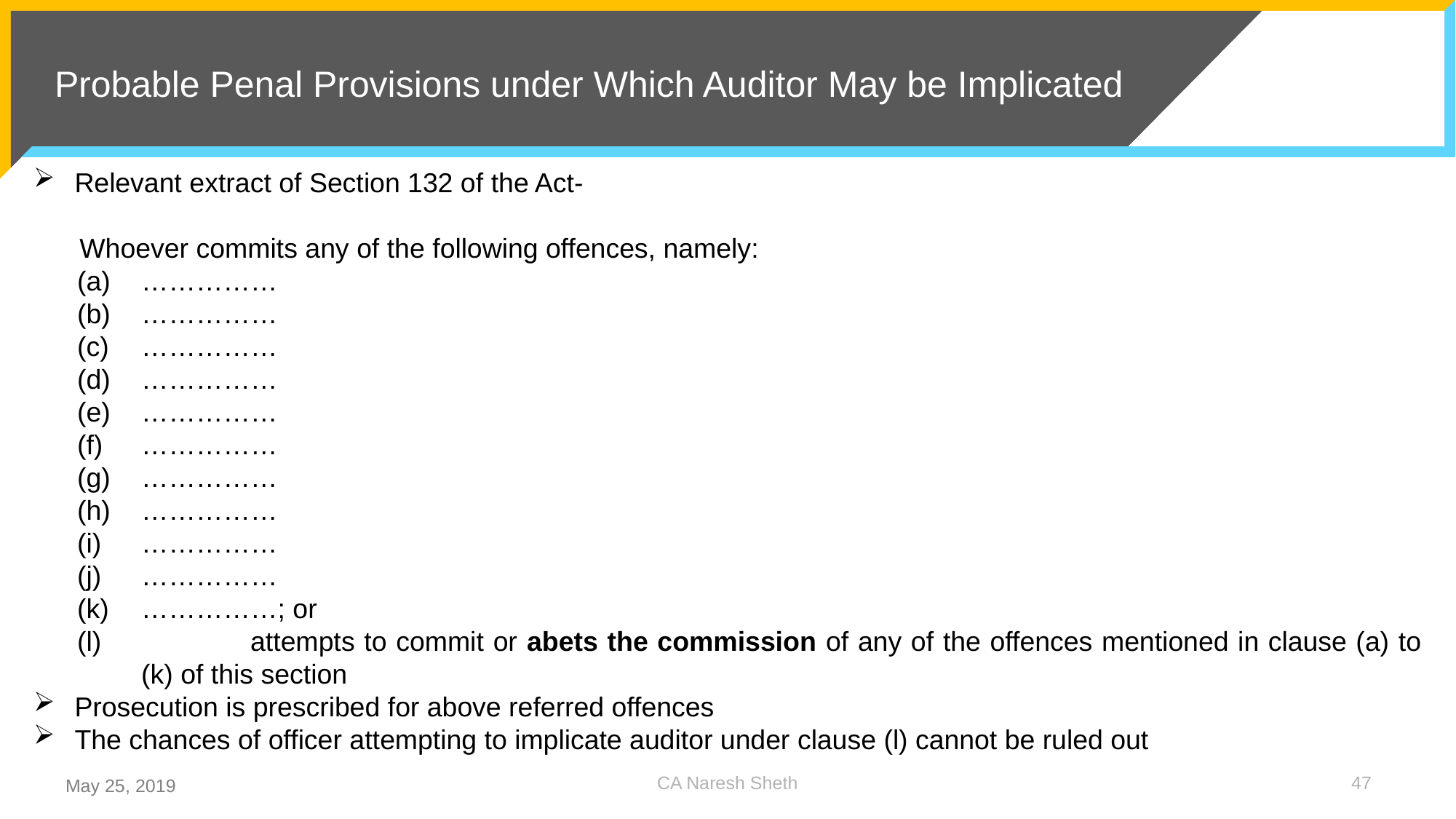

Probable Penal Provisions under Which Auditor May be Implicated
Relevant extract of Section 132 of the Act-

      Whoever commits any of the following offences, namely:
……………
……………
……………
……………
……………
……………
……………
……………
……………
……………
……………; or
	attempts to commit or abets the commission of any of the offences mentioned in clause (a) to (k) of this section
Prosecution is prescribed for above referred offences
The chances of officer attempting to implicate auditor under clause (l) cannot be ruled out
CA Naresh Sheth
47
May 25, 2019